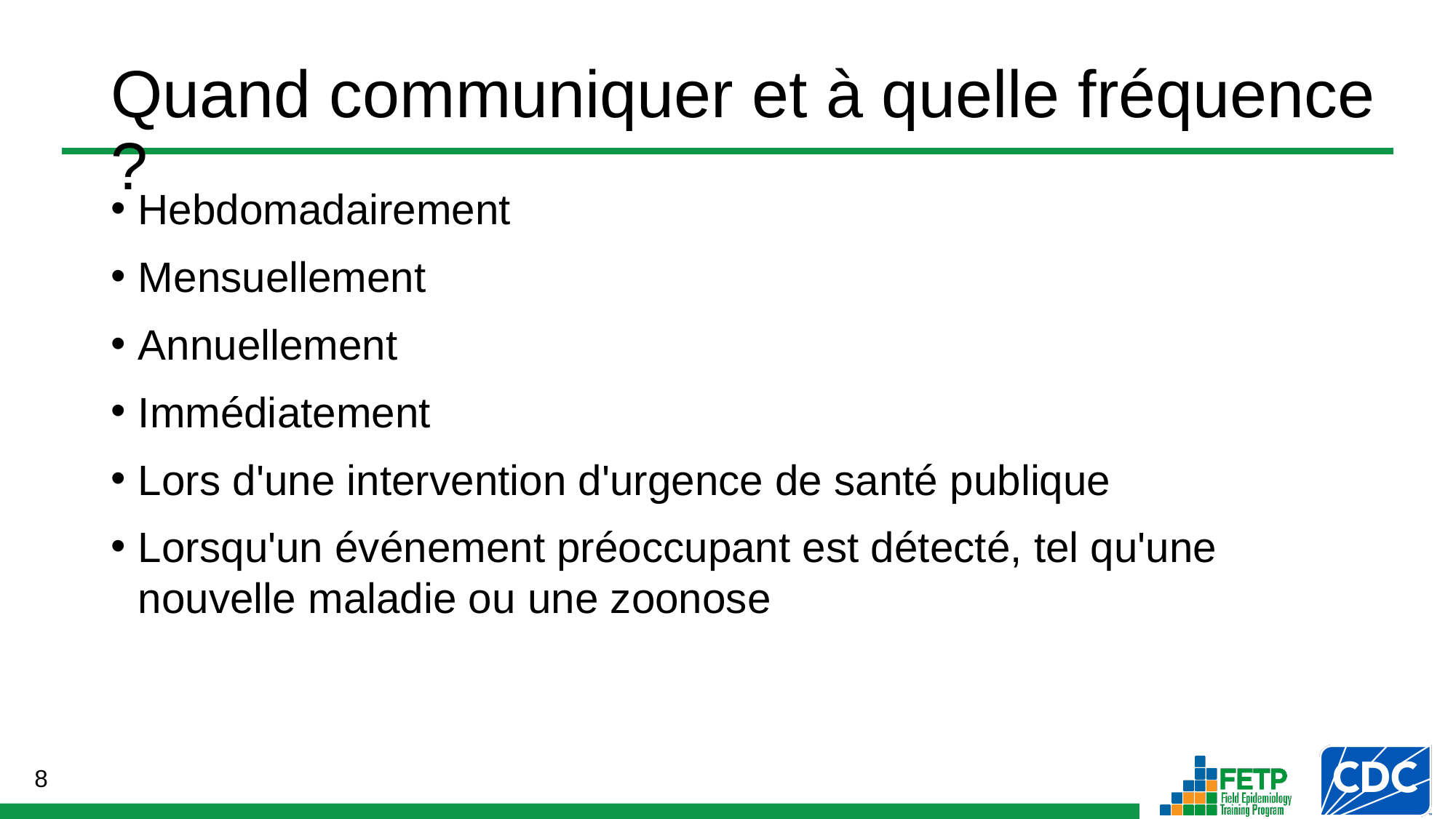

# Quand communiquer et à quelle fréquence ?
Hebdomadairement
Mensuellement
Annuellement
Immédiatement
Lors d'une intervention d'urgence de santé publique
Lorsqu'un événement préoccupant est détecté, tel qu'une nouvelle maladie ou une zoonose